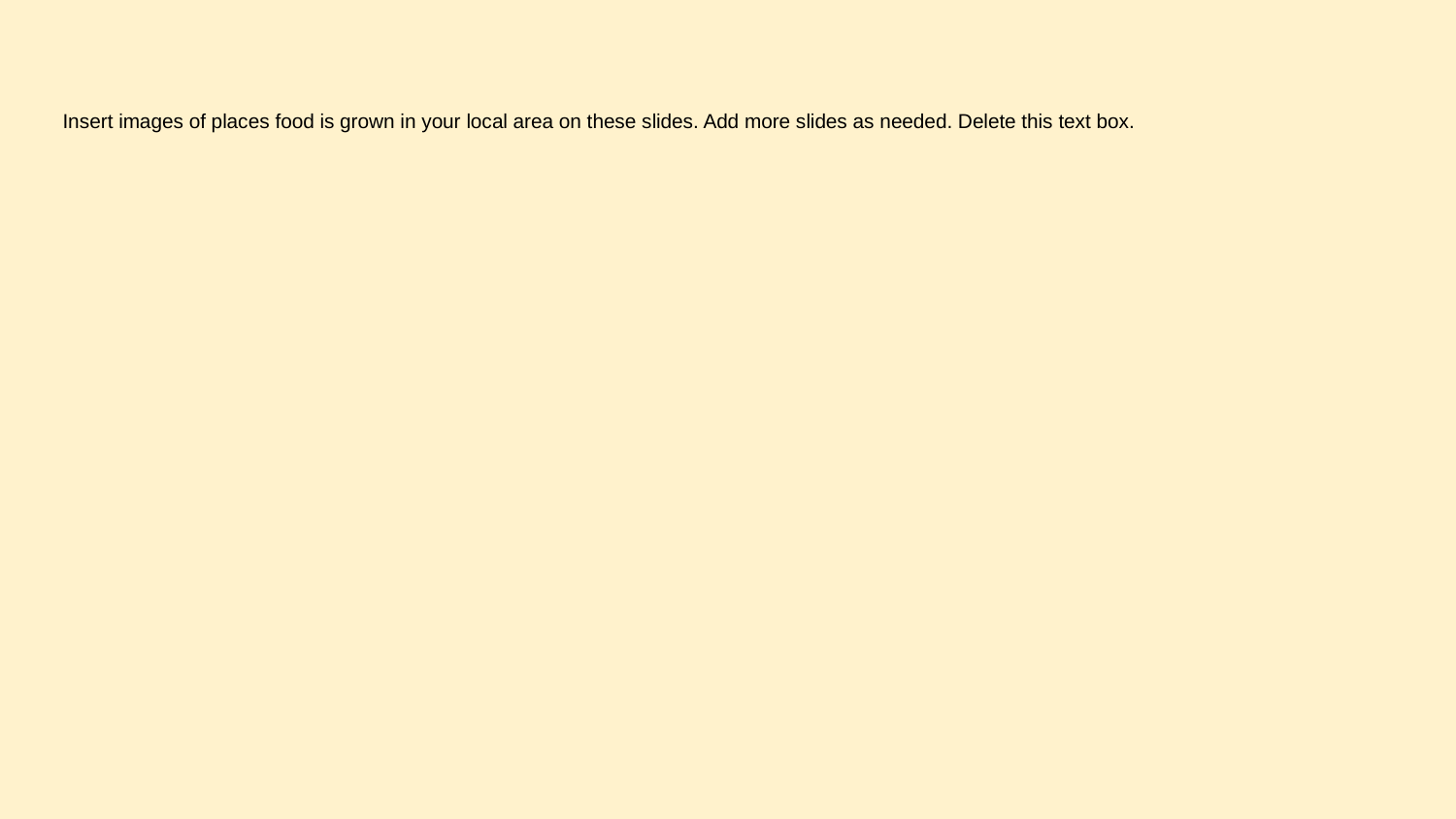

Insert images of places food is grown in your local area on these slides. Add more slides as needed. Delete this text box.